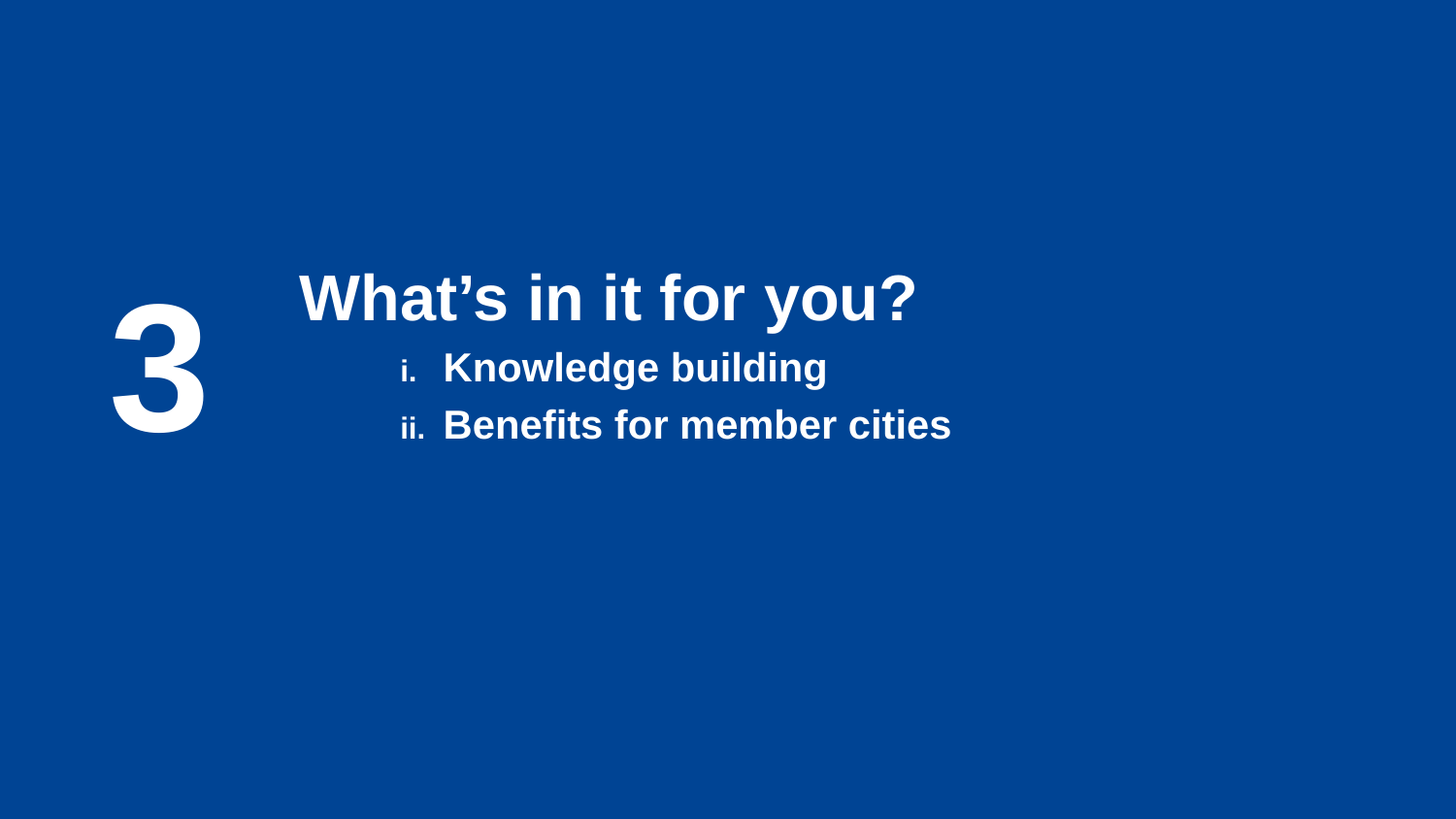

3
What’s in it for you?
Knowledge building
Benefits for member cities